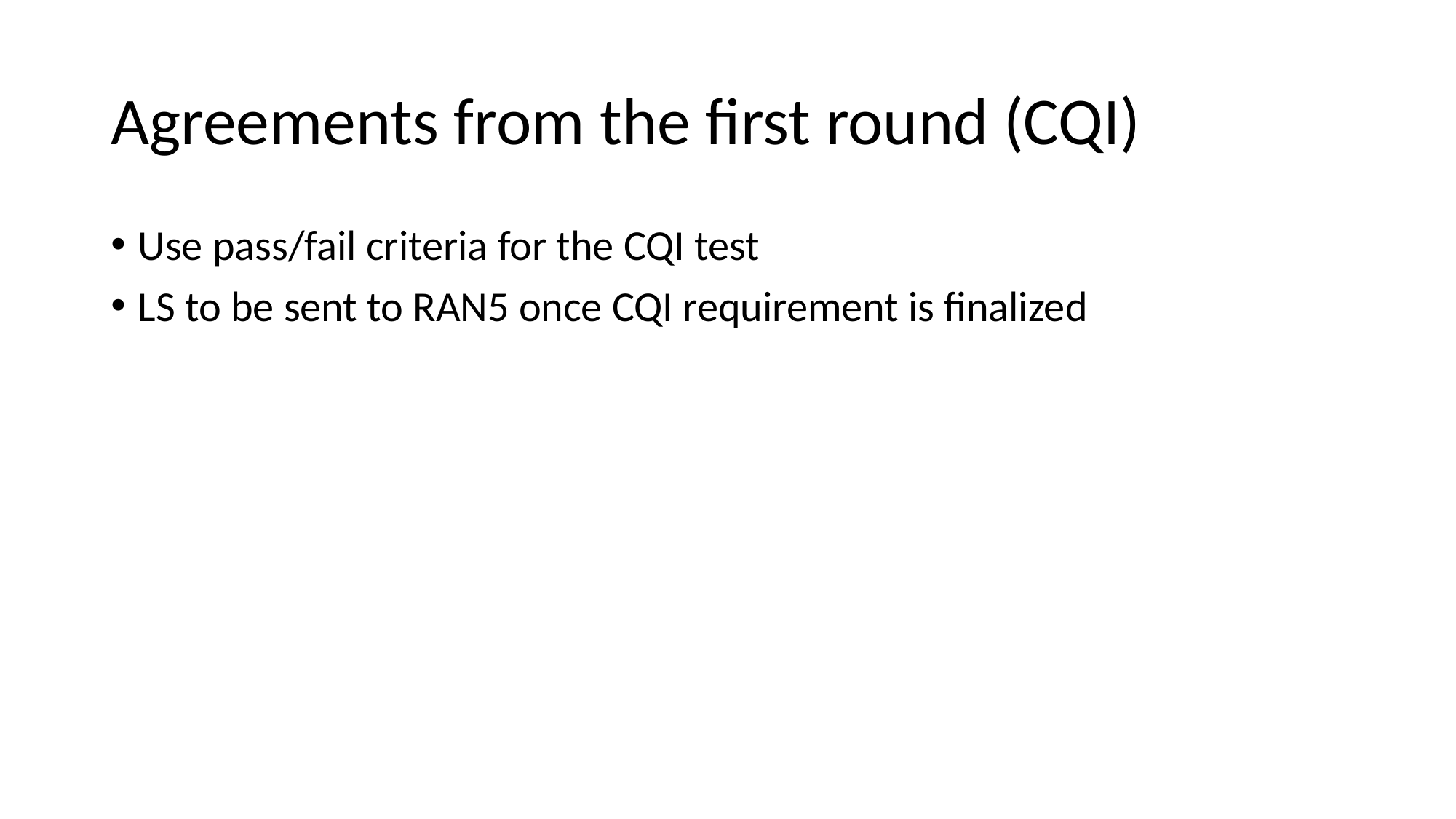

# Agreements from the first round (CQI)
Use pass/fail criteria for the CQI test
LS to be sent to RAN5 once CQI requirement is finalized